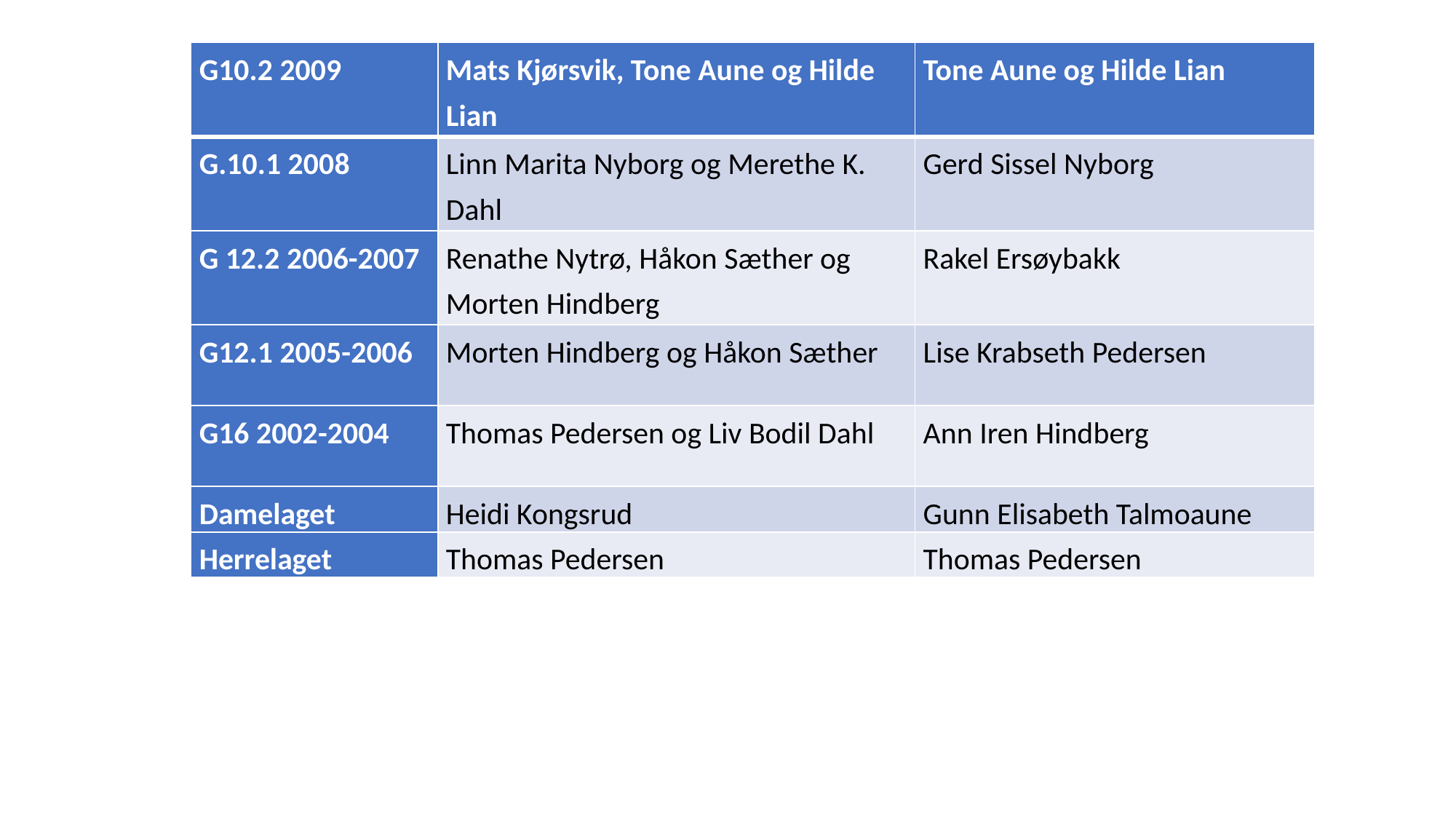

| G10.2 2009 | Mats Kjørsvik, Tone Aune og Hilde Lian | Tone Aune og Hilde Lian |
| --- | --- | --- |
| G.10.1 2008 | Linn Marita Nyborg og Merethe K. Dahl | Gerd Sissel Nyborg |
| G 12.2 2006-2007 | Renathe Nytrø, Håkon Sæther og Morten Hindberg | Rakel Ersøybakk |
| G12.1 2005-2006 | Morten Hindberg og Håkon Sæther | Lise Krabseth Pedersen |
| G16 2002-2004 | Thomas Pedersen og Liv Bodil Dahl | Ann Iren Hindberg |
| Damelaget | Heidi Kongsrud | Gunn Elisabeth Talmoaune |
| Herrelaget | Thomas Pedersen | Thomas Pedersen |